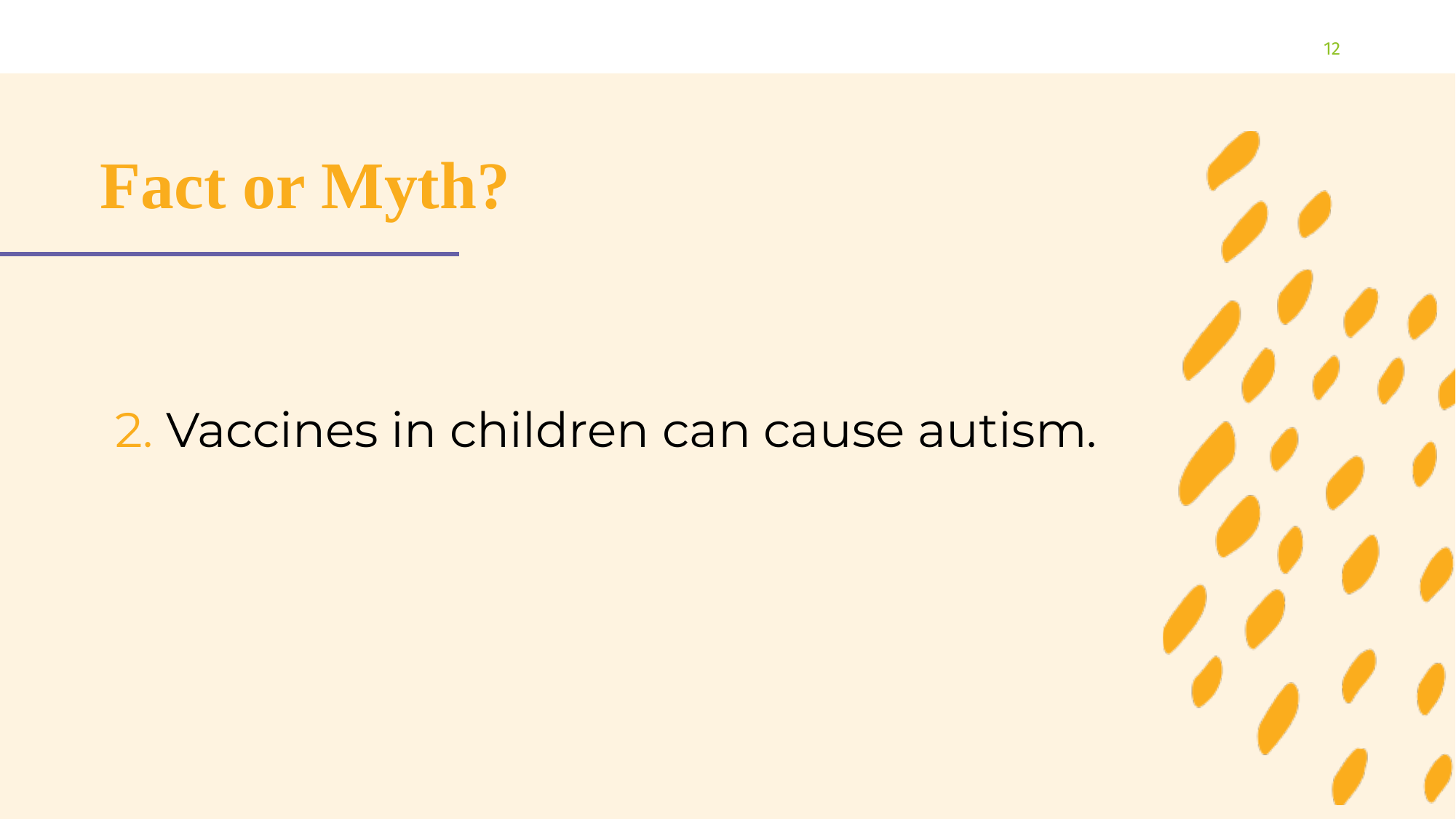

12
# Fact or Myth?
2. Vaccines in children can cause autism.